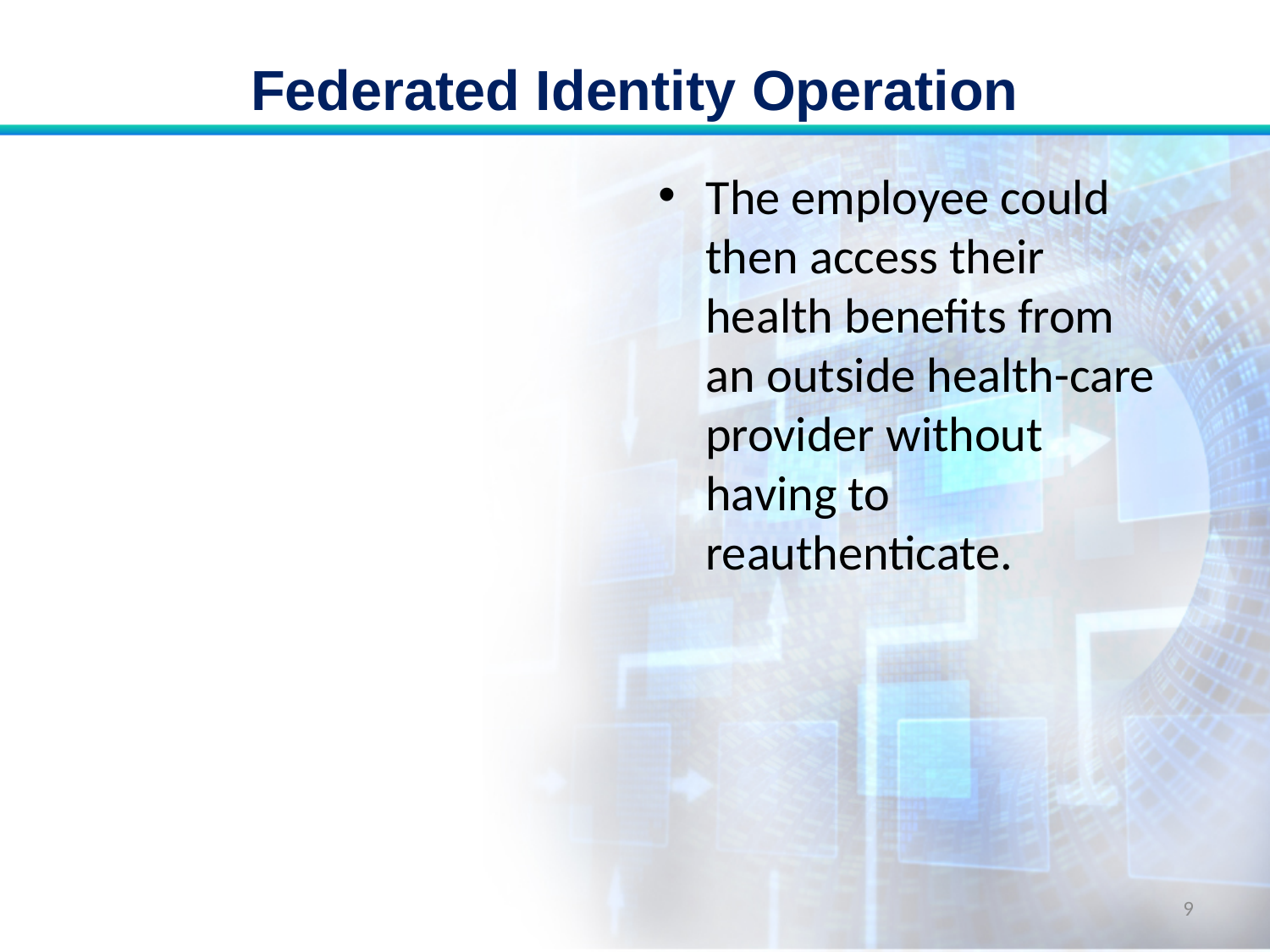

# Federated Identity Operation
The employee could then access their health benefits from an outside health-care provider without having to reauthenticate.
9